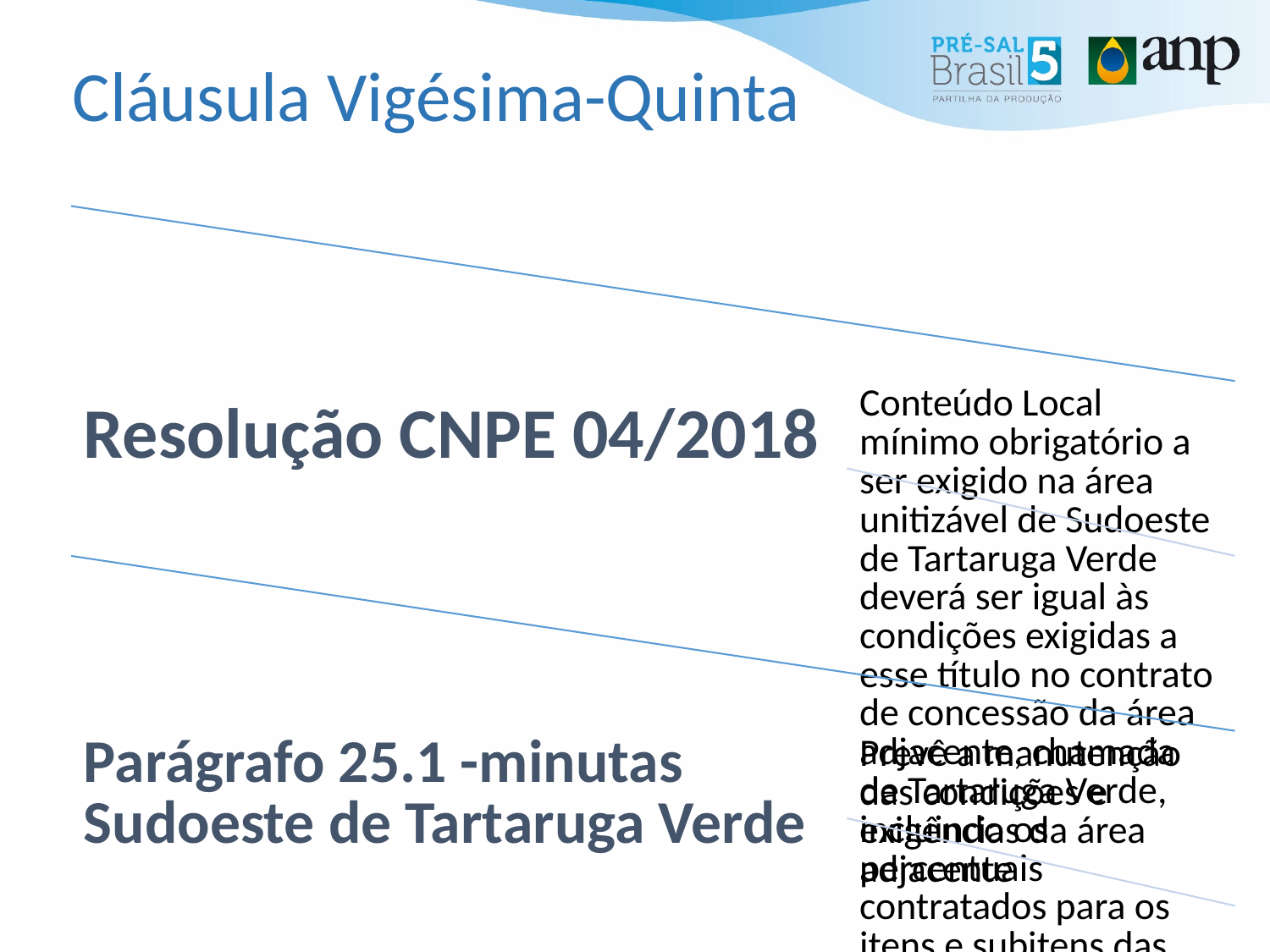

# Cláusula Vigésima-Quinta

Resolução CNPE 04/2018
Parágrafo 25.1 -minutas Sudoeste de Tartaruga Verde